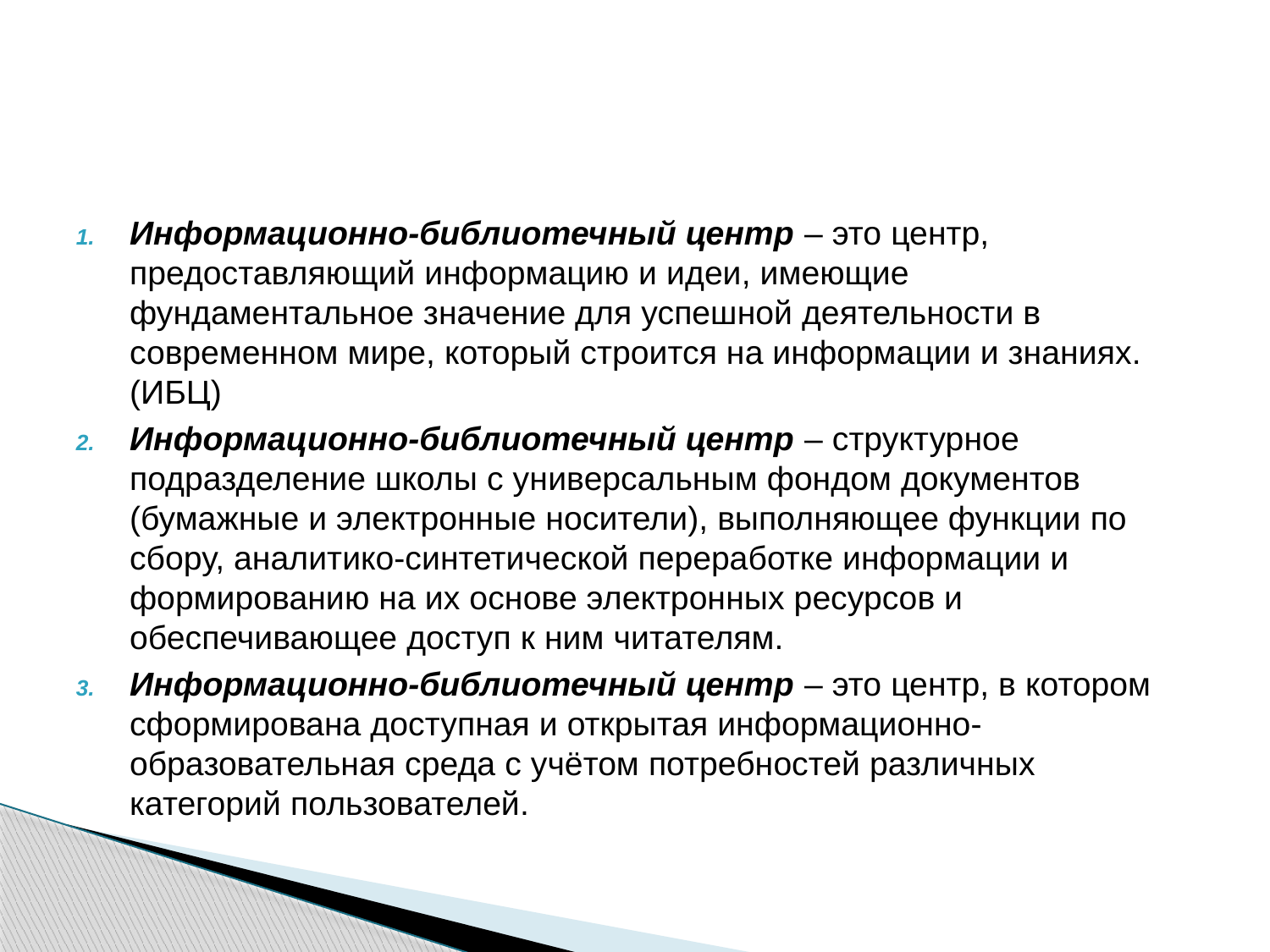

#
Информационно-библиотечный центр – это центр, предоставляющий информацию и идеи, имеющие фундаментальное значение для успешной деятельности в современном мире, который строится на информации и знаниях. (ИБЦ)
Информационно-библиотечный центр – структурное подразделение школы с универсальным фондом документов (бумажные и электронные носители), выполняющее функции по сбору, аналитико-синтетической переработке информации и формированию на их основе электронных ресурсов и обеспечивающее доступ к ним читателям.
Информационно-библиотечный центр – это центр, в котором сформирована доступная и открытая информационно-образовательная среда с учётом потребностей различных категорий пользователей.